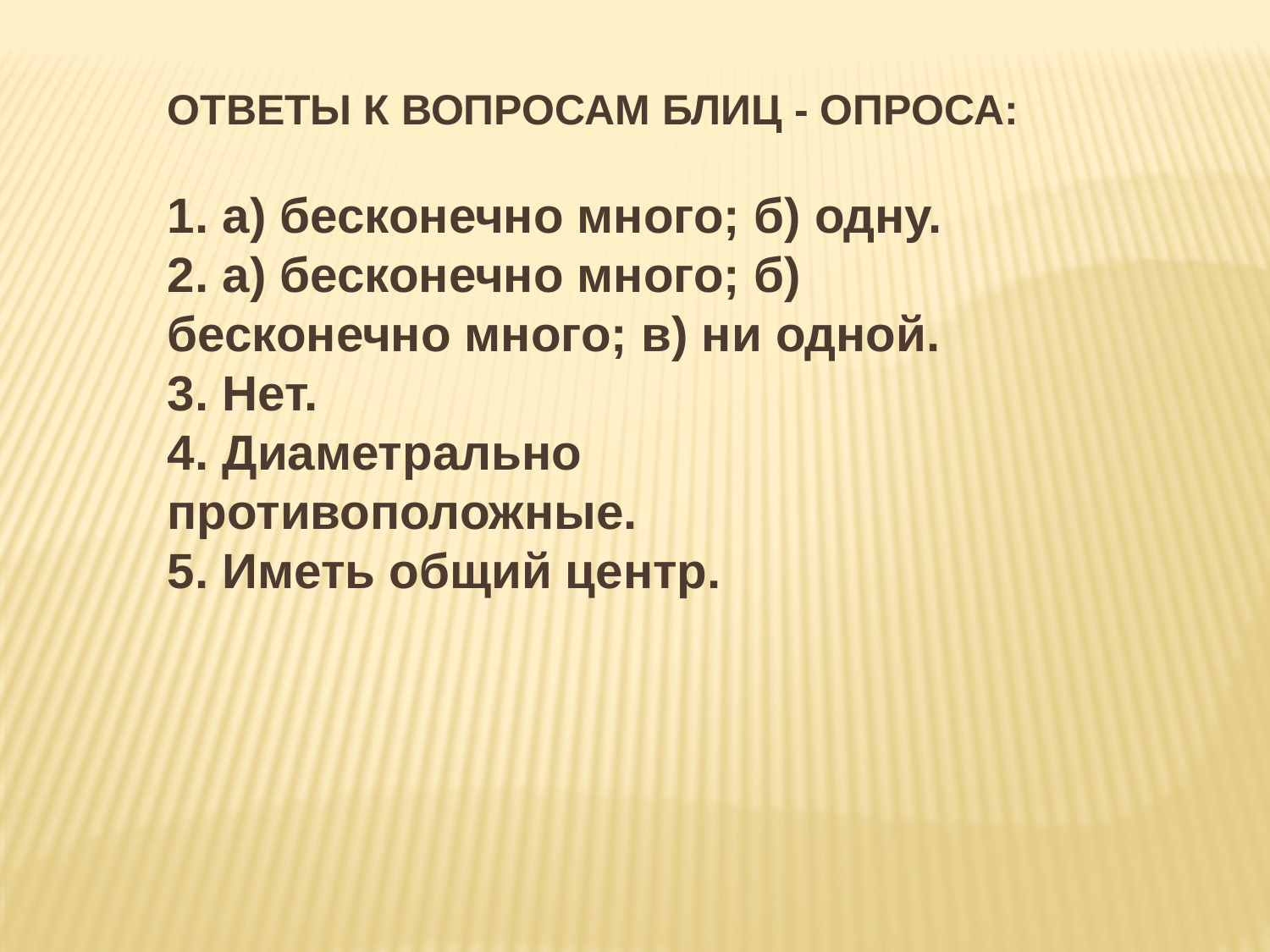

ОТВЕТЫ К ВОПРОСАМ БЛИЦ - ОПРОСА:

1. а) бесконечно много; б) одну.
2. а) бесконечно много; б) бесконечно много; в) ни одной.
3. Нет.
4. Диаметрально противоположные.
5. Иметь общий центр.